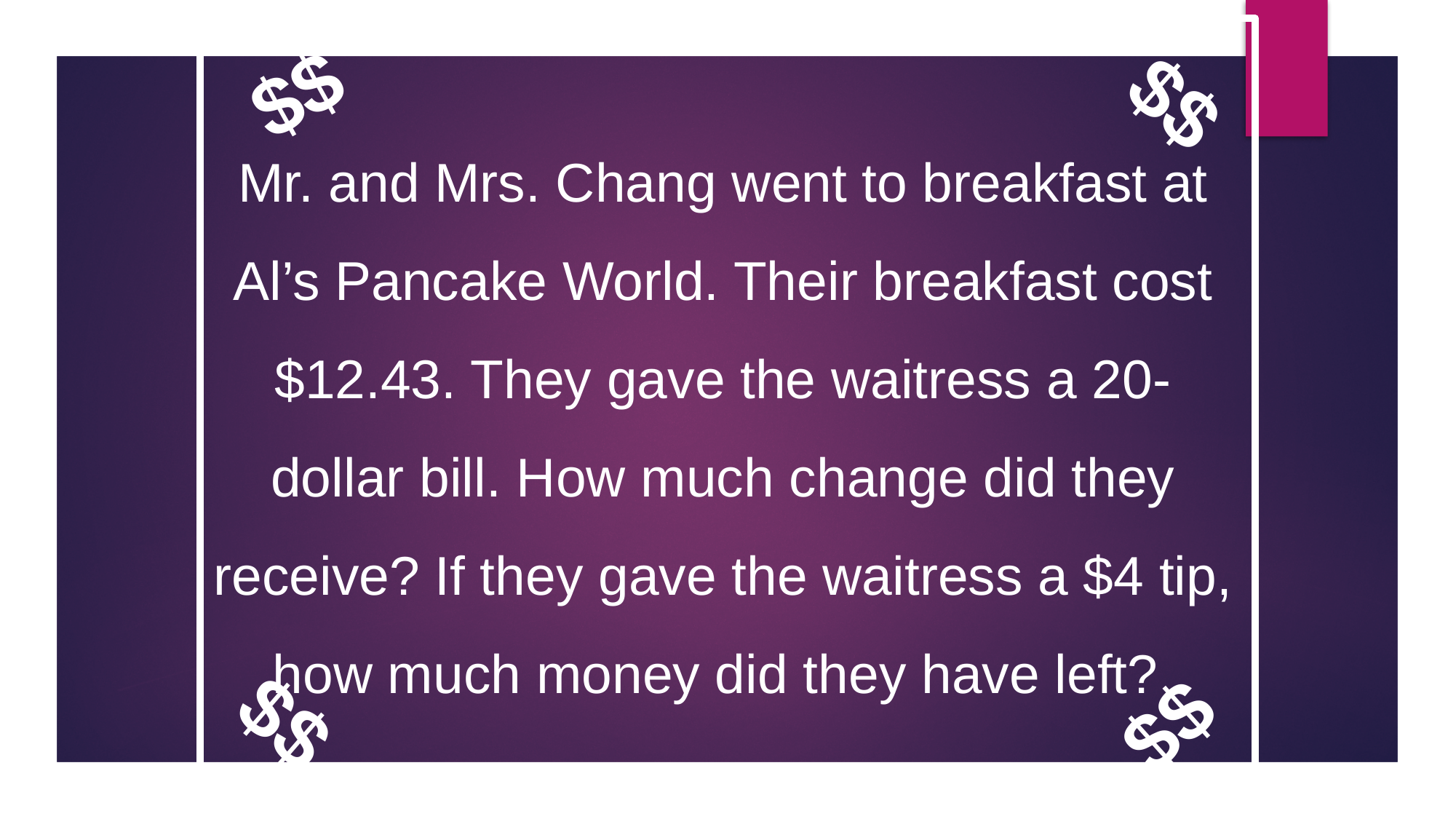

$$
$$
Mr. and Mrs. Chang went to breakfast at Al’s Pancake World. Their breakfast cost $12.43. They gave the waitress a 20-dollar bill. How much change did they receive? If they gave the waitress a $4 tip, how much money did they have left?
$$
$$